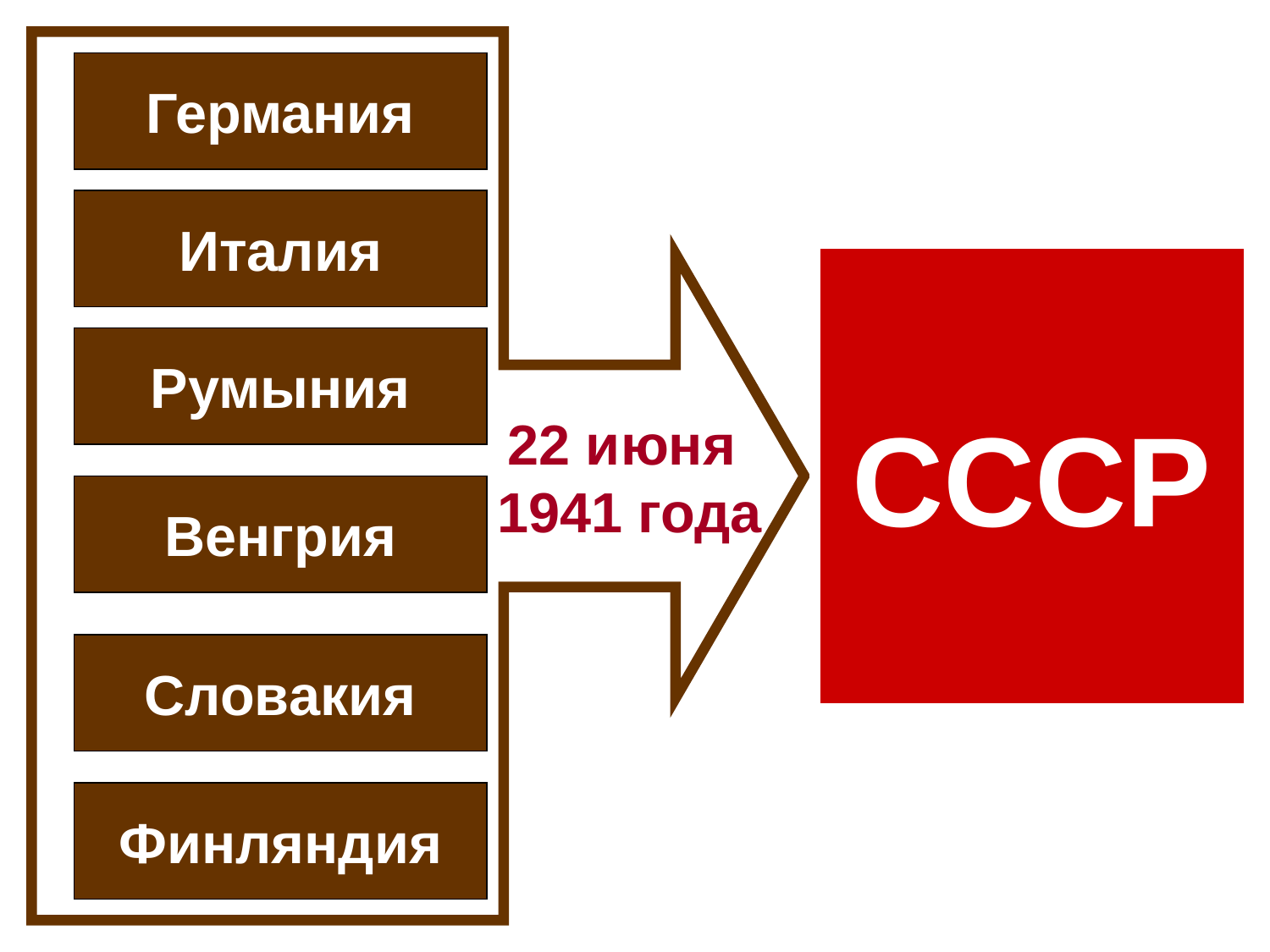

Германия
Италия
СССР
Румыния
22 июня
1941 года
Венгрия
Словакия
Финляндия